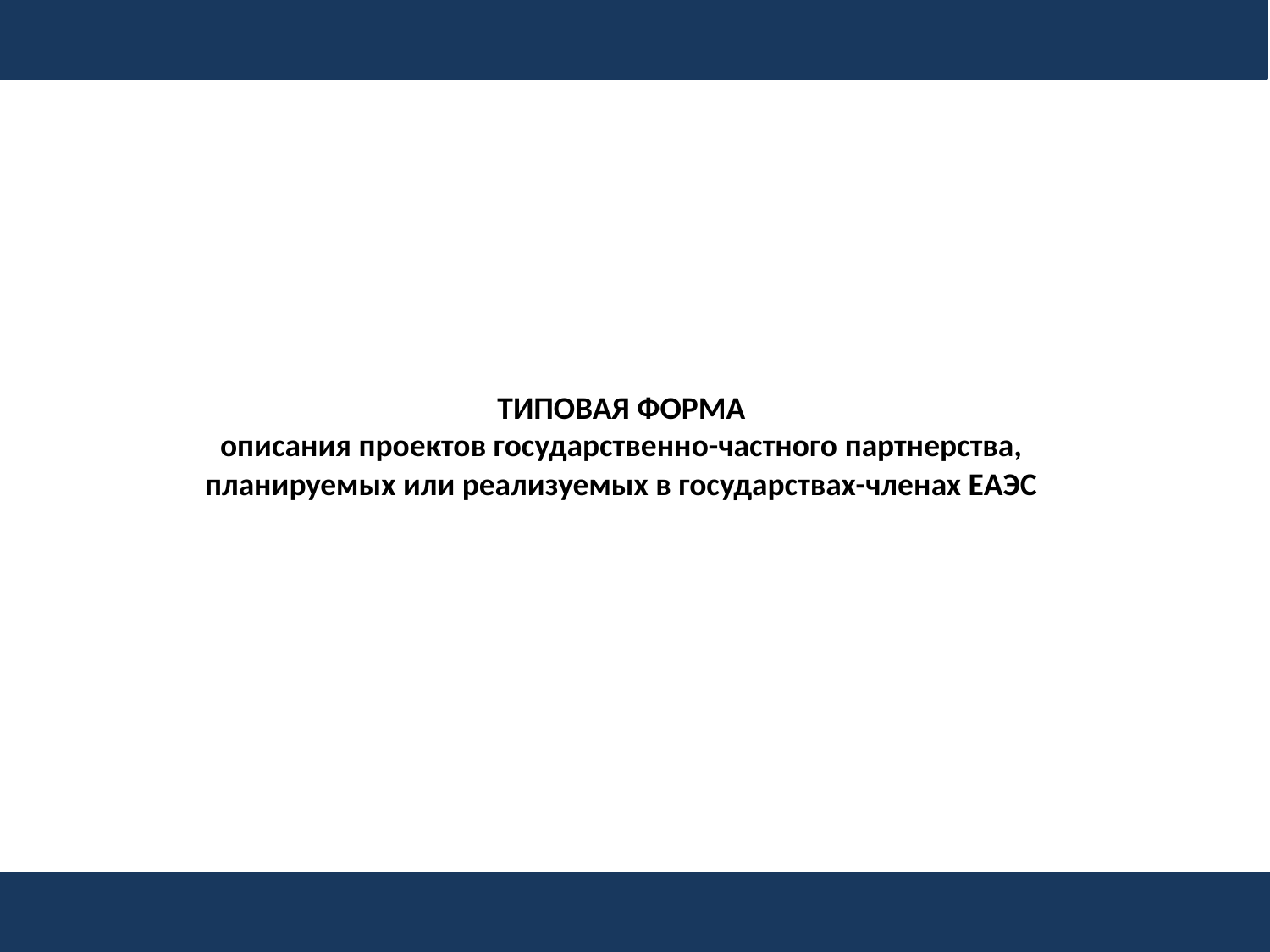

ТИПОВАЯ ФОРМА
описания проектов государственно-частного партнерства,
планируемых или реализуемых в государствах-членах ЕАЭС